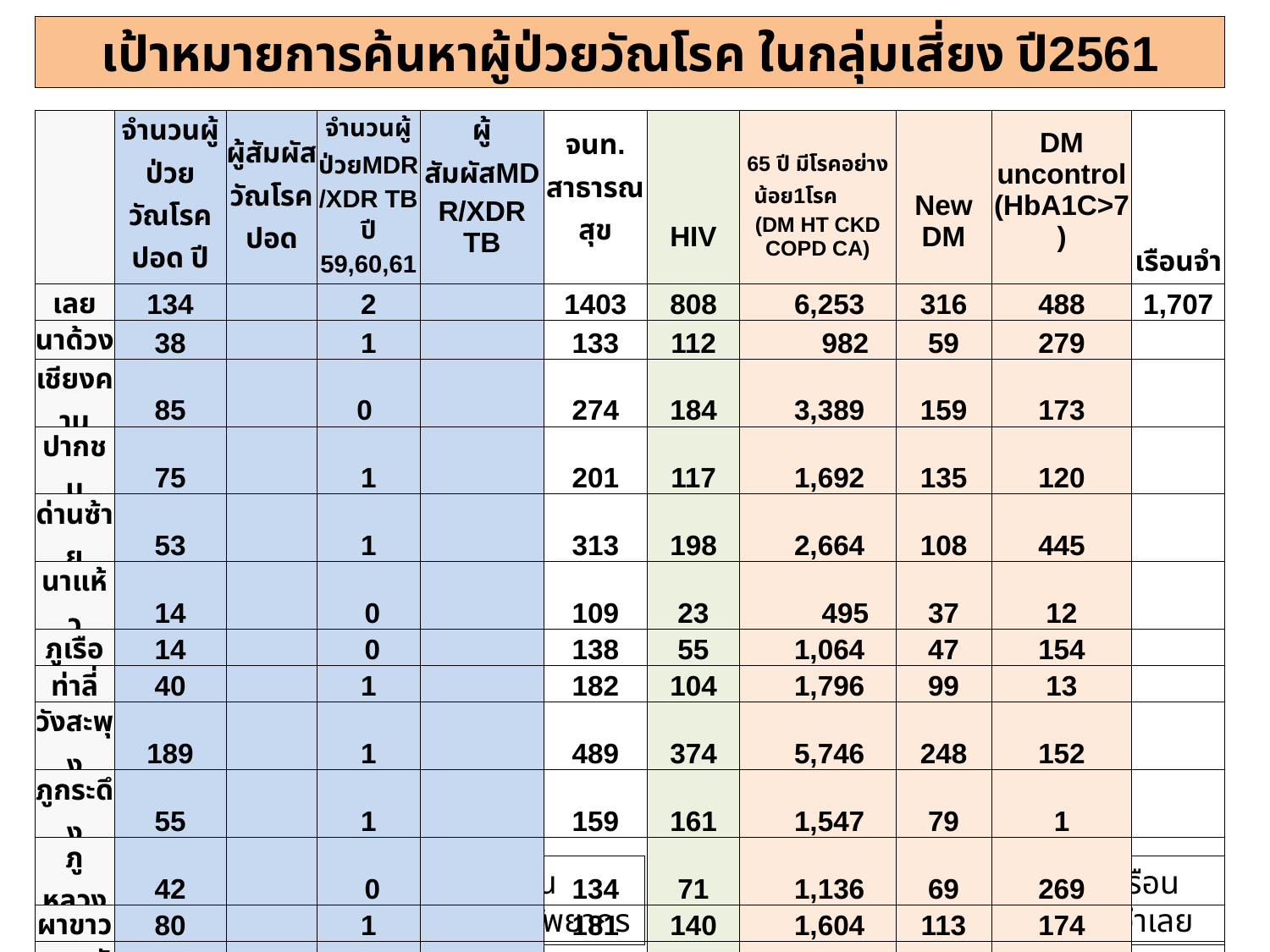

เป้าหมายการค้นหาผู้ป่วยวัณโรค ในกลุ่มเสี่ยง ปี2561
|  | จำนวนผู้ป่วยวัณโรคปอด ปี 59,60,61 | ผู้สัมผัส วัณโรคปอด | จำนวนผู้ป่วยMDR/XDR TB ปี 59,60,61 | ผู้สัมผัสMDR/XDR TB | จนท. สาธารณสุข | HIV | 65 ปี มีโรคอย่างน้อย1โรค (DM HT CKD COPD CA) | New DM | DM uncontrol (HbA1C>7) | เรือนจำ |
| --- | --- | --- | --- | --- | --- | --- | --- | --- | --- | --- |
| เลย | 134 |  | 2 |  | 1403 | 808 | 6,253 | 316 | 488 | 1,707 |
| นาด้วง | 38 |  | 1 |  | 133 | 112 | 982 | 59 | 279 |  |
| เชียงคาน | 85 |  | 0 |  | 274 | 184 | 3,389 | 159 | 173 |  |
| ปากชม | 75 |  | 1 |  | 201 | 117 | 1,692 | 135 | 120 |  |
| ด่านซ้าย | 53 |  | 1 |  | 313 | 198 | 2,664 | 108 | 445 |  |
| นาแห้ว | 14 |  | 0 |  | 109 | 23 | 495 | 37 | 12 |  |
| ภูเรือ | 14 |  | 0 |  | 138 | 55 | 1,064 | 47 | 154 |  |
| ท่าลี่ | 40 |  | 1 |  | 182 | 104 | 1,796 | 99 | 13 |  |
| วังสะพุง | 189 |  | 1 |  | 489 | 374 | 5,746 | 248 | 152 |  |
| ภูกระดึง | 55 |  | 1 |  | 159 | 161 | 1,547 | 79 | 1 |  |
| ภูหลวง | 42 |  | 0 |  | 134 | 71 | 1,136 | 69 | 269 |  |
| ผาขาว | 80 |  | 1 |  | 181 | 140 | 1,604 | 113 | 174 |  |
| เอราวัณ | 54 |  | 0 |  | 180 | 146 | 1,343 | 101 | 8 |  |
| หนองหิน | 33 |  | 1 |  | 139 | 50 | 1,064 | 44 | 15 |  |
| รวม | 906 |  | 10 |  | 4035 | 2,543 | 30,775 | 1614 | 2303 |  |
TB Data Center 29ม.ค.61
งานทรัพยากร
NAP 30ต.ค.60
HDC 29มค.61
เรือนจำเลย